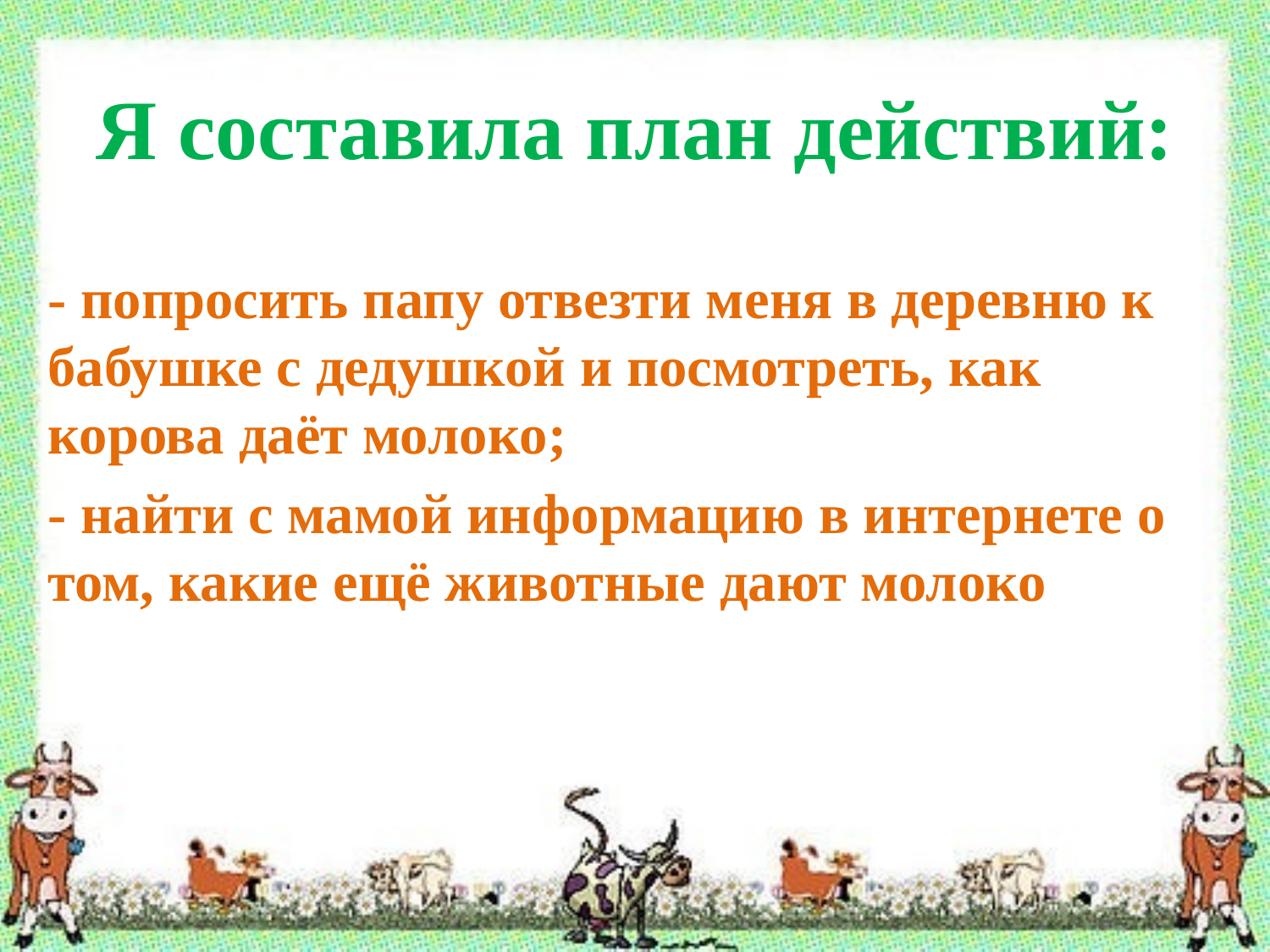

# Я составила план действий:
- попросить папу отвезти меня в деревню к бабушке с дедушкой и посмотреть, как корова даёт молоко;
- найти с мамой информацию в интернете о том, какие ещё животные дают молоко